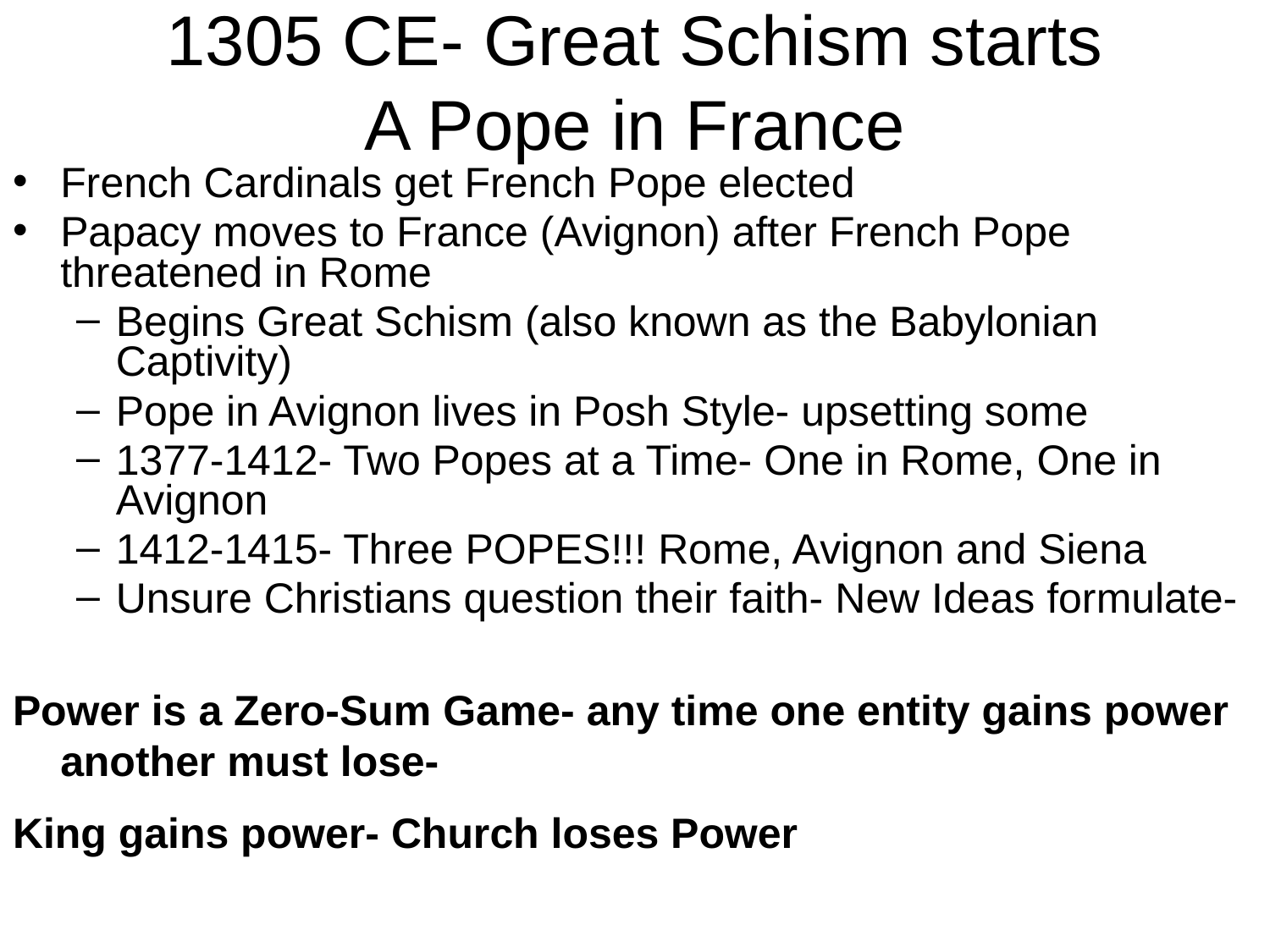

# 1305 CE- Great Schism starts A Pope in France
French Cardinals get French Pope elected
Papacy moves to France (Avignon) after French Pope threatened in Rome
Begins Great Schism (also known as the Babylonian Captivity)
Pope in Avignon lives in Posh Style- upsetting some
1377-1412- Two Popes at a Time- One in Rome, One in Avignon
1412-1415- Three POPES!!! Rome, Avignon and Siena
Unsure Christians question their faith- New Ideas formulate-

Power is a Zero-Sum Game- any time one entity gains power another must lose-
King gains power- Church loses Power